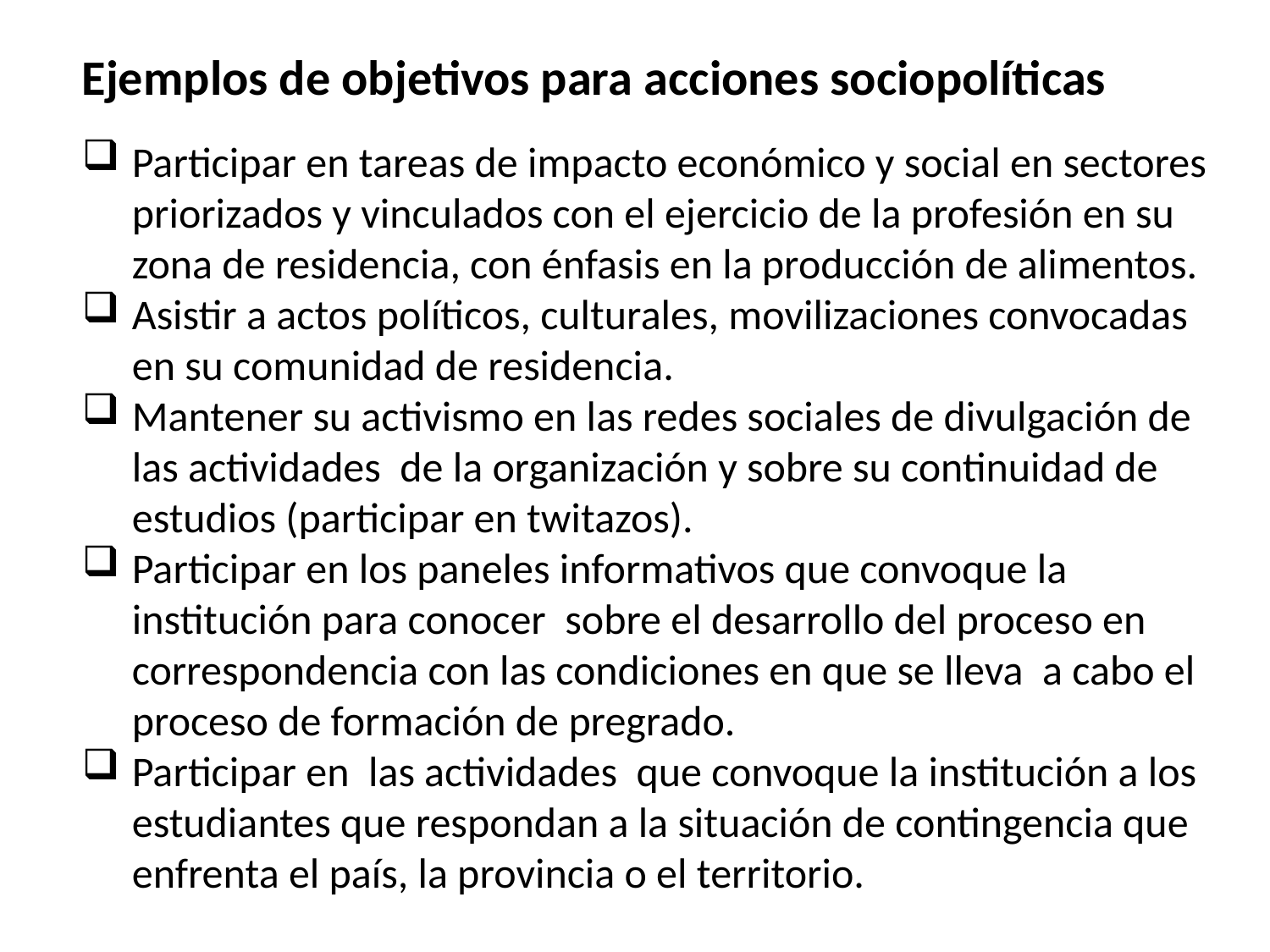

Ejemplos de objetivos para acciones sociopolíticas
Participar en tareas de impacto económico y social en sectores priorizados y vinculados con el ejercicio de la profesión en su zona de residencia, con énfasis en la producción de alimentos.
Asistir a actos políticos, culturales, movilizaciones convocadas en su comunidad de residencia.
Mantener su activismo en las redes sociales de divulgación de las actividades  de la organización y sobre su continuidad de estudios (participar en twitazos).
Participar en los paneles informativos que convoque la institución para conocer  sobre el desarrollo del proceso en correspondencia con las condiciones en que se lleva  a cabo el proceso de formación de pregrado.
Participar en  las actividades  que convoque la institución a los estudiantes que respondan a la situación de contingencia que enfrenta el país, la provincia o el territorio.